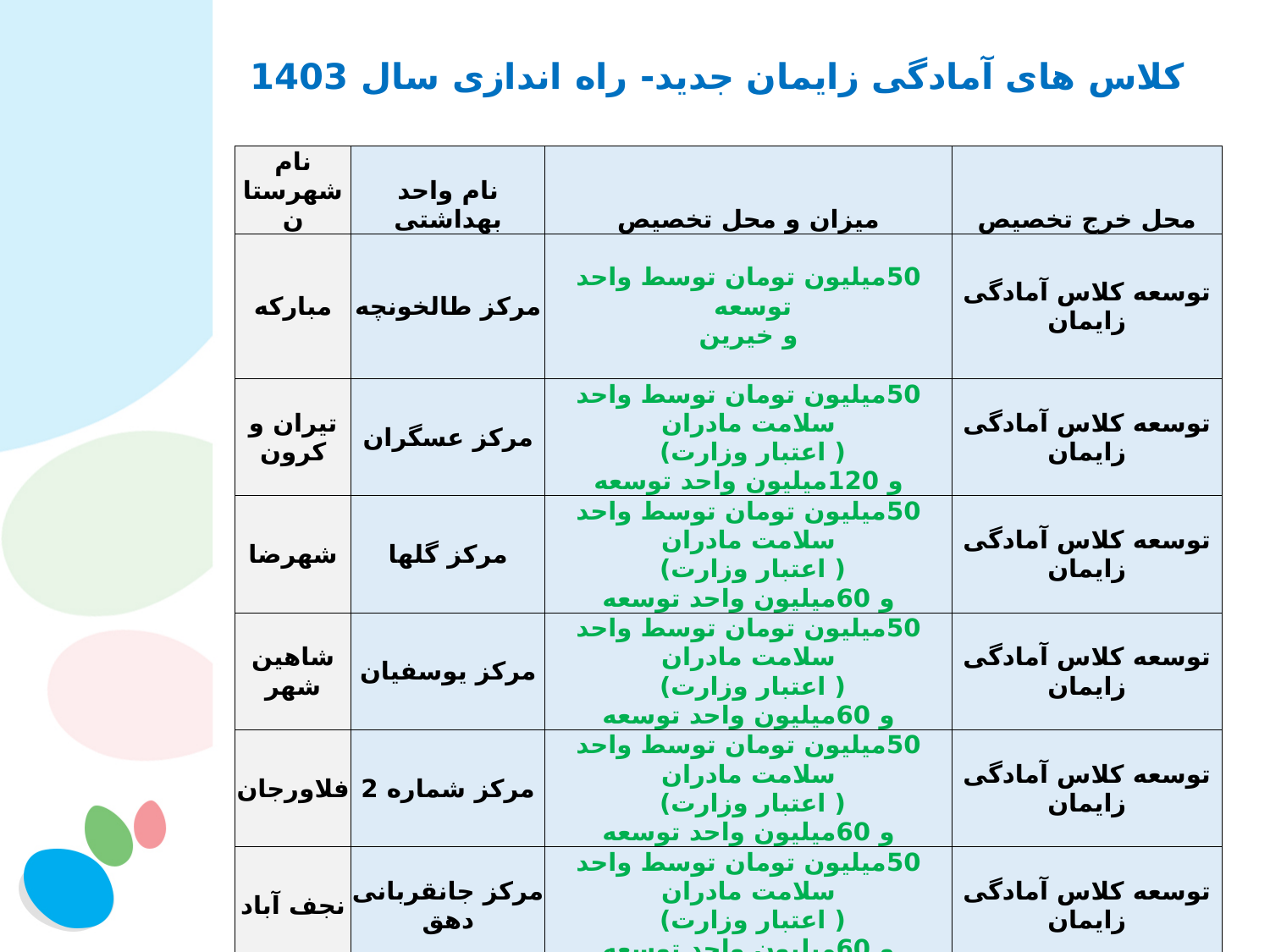

# کلاس های آمادگی زایمان جدید- راه اندازی سال 1403
| نام شهرستان | نام واحد بهداشتی | میزان و محل تخصیص | محل خرج تخصیص |
| --- | --- | --- | --- |
| مبارکه | مرکز طالخونچه | 50میلیون تومان توسط واحد توسعه و خیرین | توسعه کلاس آمادگی زایمان |
| تیران و کرون | مرکز عسگران | 50میلیون تومان توسط واحد سلامت مادران ( اعتبار وزارت) و 120میلیون واحد توسعه | توسعه کلاس آمادگی زایمان |
| شهرضا | مرکز گلها | 50میلیون تومان توسط واحد سلامت مادران ( اعتبار وزارت) و 60میلیون واحد توسعه | توسعه کلاس آمادگی زایمان |
| شاهین شهر | مرکز یوسفیان | 50میلیون تومان توسط واحد سلامت مادران ( اعتبار وزارت) و 60میلیون واحد توسعه | توسعه کلاس آمادگی زایمان |
| فلاورجان | مرکز شماره 2 | 50میلیون تومان توسط واحد سلامت مادران ( اعتبار وزارت) و 60میلیون واحد توسعه | توسعه کلاس آمادگی زایمان |
| نجف آباد | مرکز جانقربانی دهق | 50میلیون تومان توسط واحد سلامت مادران ( اعتبار وزارت) و 60میلیون واحد توسعه | توسعه کلاس آمادگی زایمان |